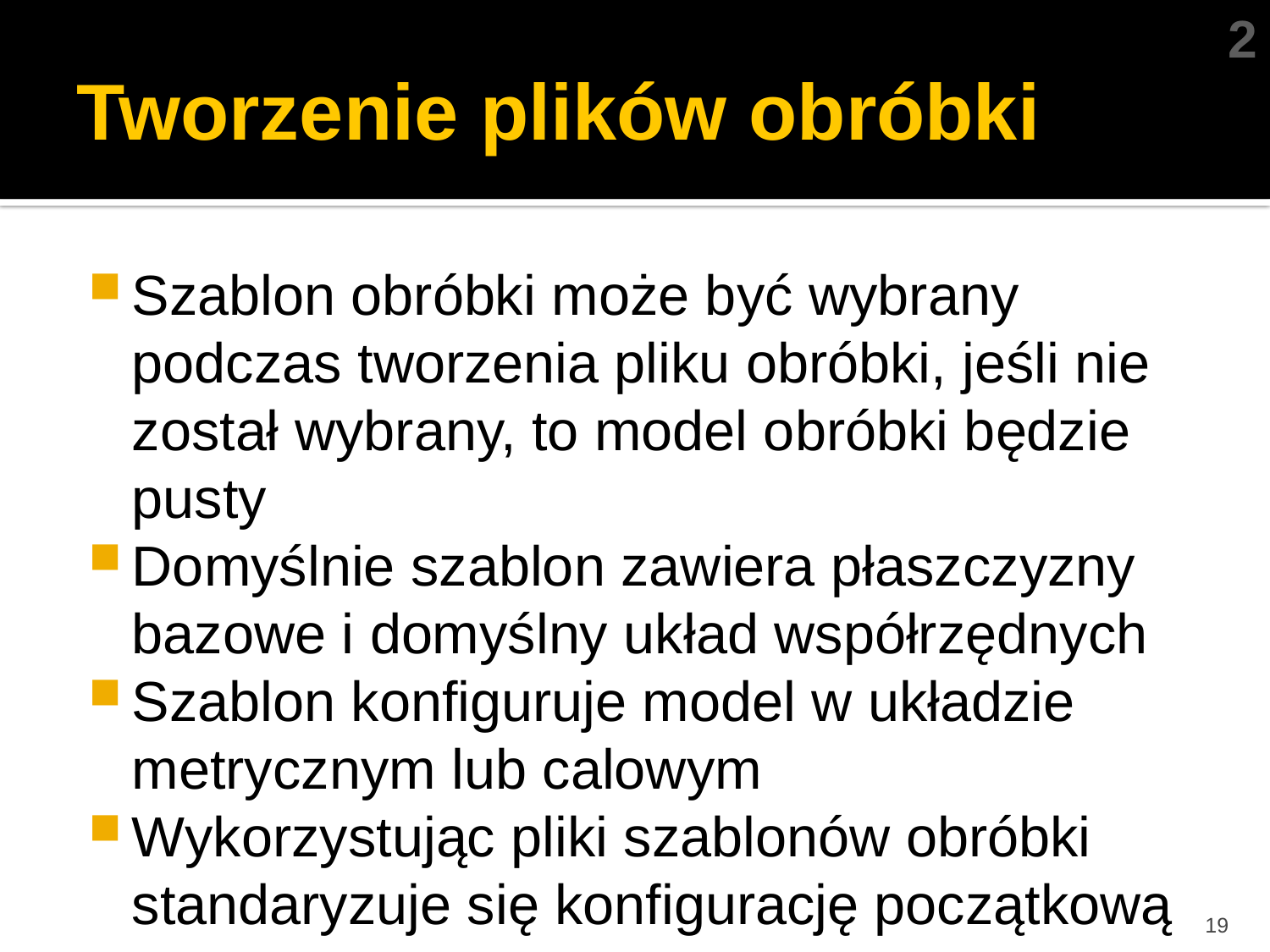

2
# Tworzenie plików obróbki
Szablon obróbki może być wybrany podczas tworzenia pliku obróbki, jeśli nie został wybrany, to model obróbki będzie pusty
Domyślnie szablon zawiera płaszczyzny bazowe i domyślny układ współrzędnych
Szablon konfiguruje model w układzie metrycznym lub calowym
Wykorzystując pliki szablonów obróbki standaryzuje się konfigurację początkową

19